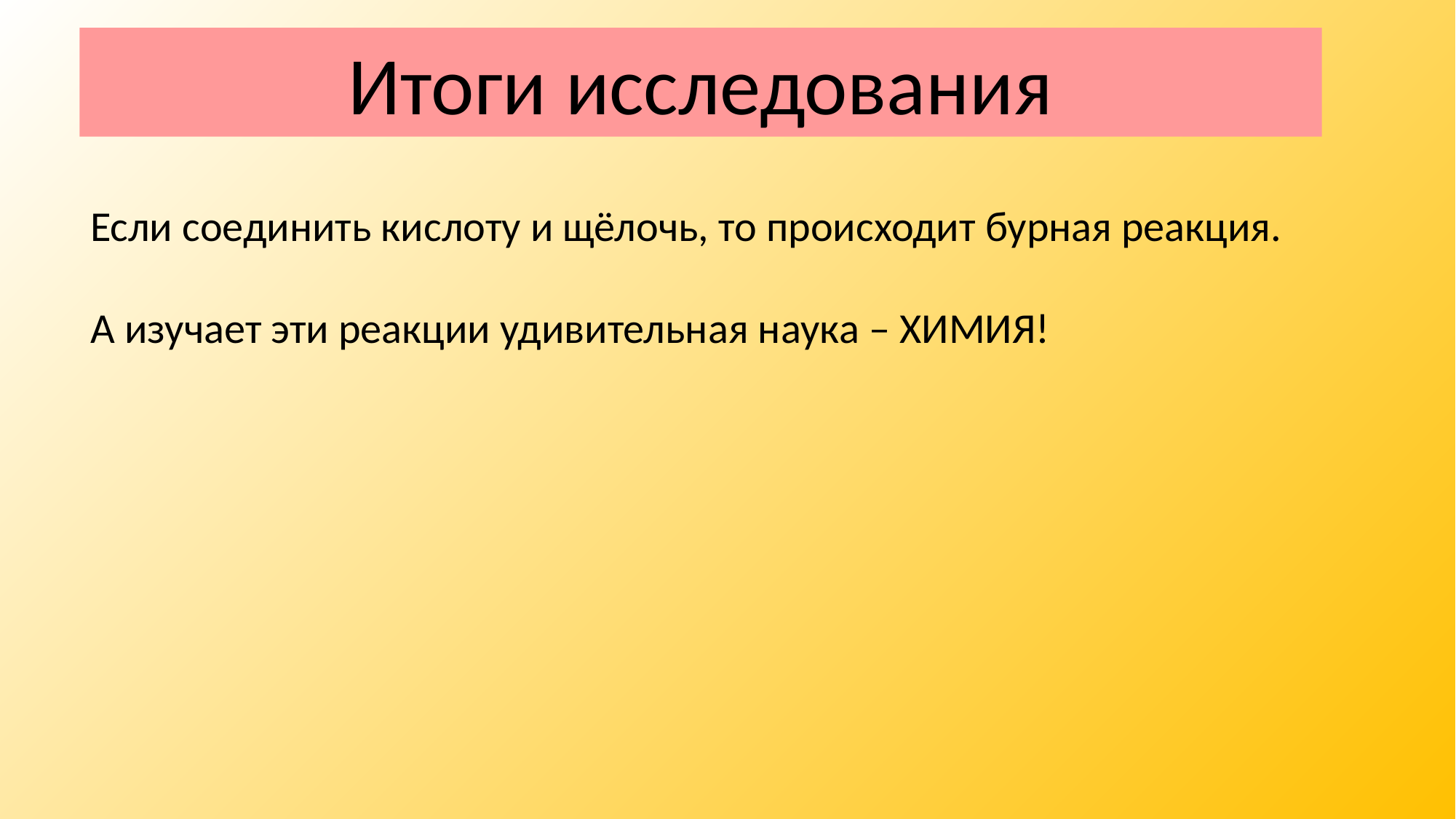

Итоги исследования
Если соединить кислоту и щёлочь, то происходит бурная реакция.

А изучает эти реакции удивительная наука – ХИМИЯ!